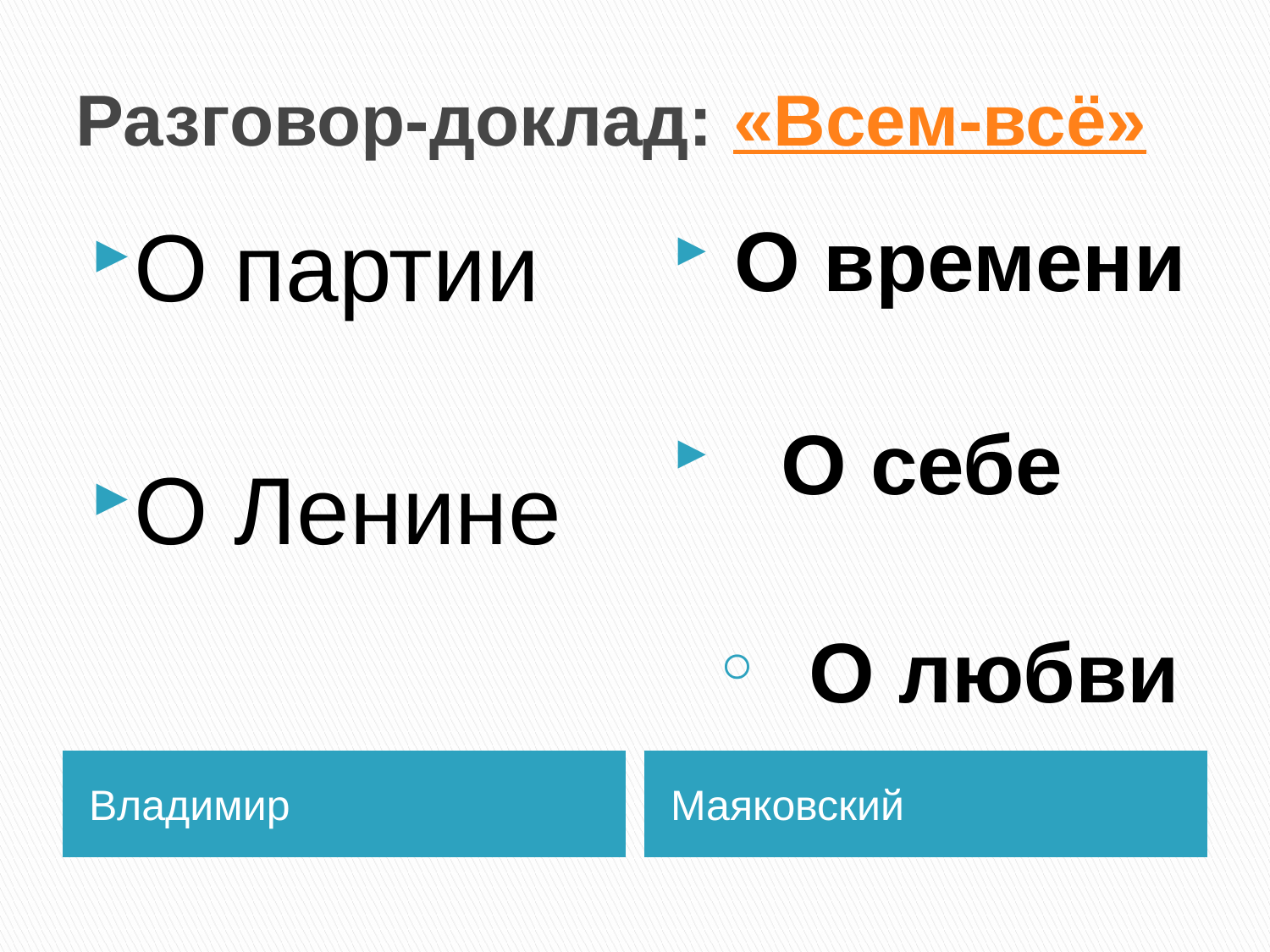

# Разговор-доклад: «Всем-всё»
О партии

О Ленине
 О времени

   О себе

  О любви
Владимир
Маяковский